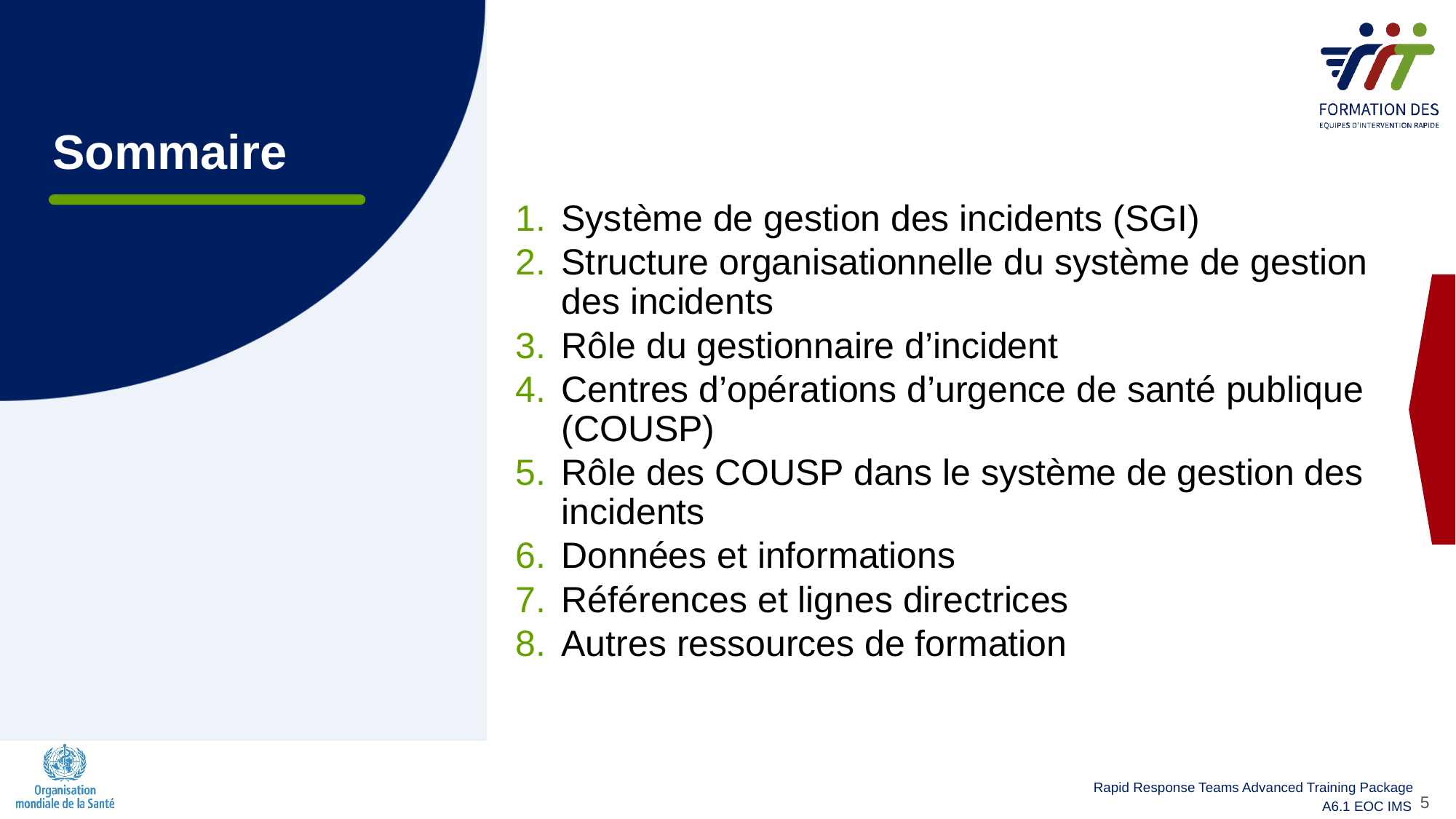

# Sommaire

Système de gestion des incidents (SGI)
Structure organisationnelle du système de gestion des incidents
Rôle du gestionnaire d’incident
Centres d’opérations d’urgence de santé publique (COUSP)
Rôle des COUSP dans le système de gestion des incidents
Données et informations
Références et lignes directrices
Autres ressources de formation
5